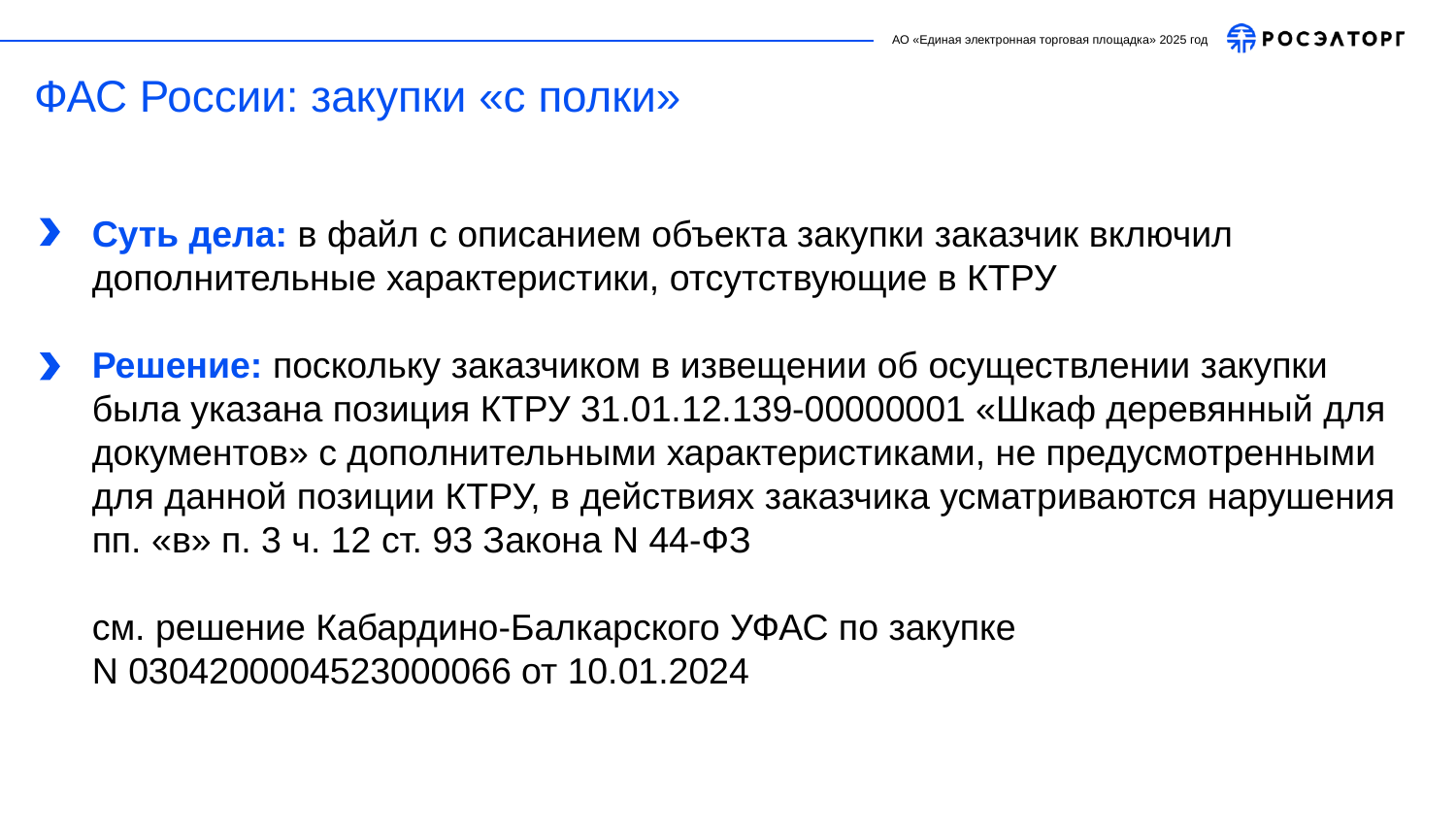

ФАС России: закупки «с полки»
Суть дела: в файл с описанием объекта закупки заказчик включил дополнительные характеристики, отсутствующие в КТРУ

Решение: поскольку заказчиком в извещении об осуществлении закупки была указана позиция КТРУ 31.01.12.139-00000001 «Шкаф деревянный для документов» с дополнительными характеристиками, не предусмотренными для данной позиции КТРУ, в действиях заказчика усматриваются нарушения пп. «в» п. 3 ч. 12 ст. 93 Закона N 44-ФЗ

см. решение Кабардино-Балкарского УФАС по закупке
N 0304200004523000066 от 10.01.2024